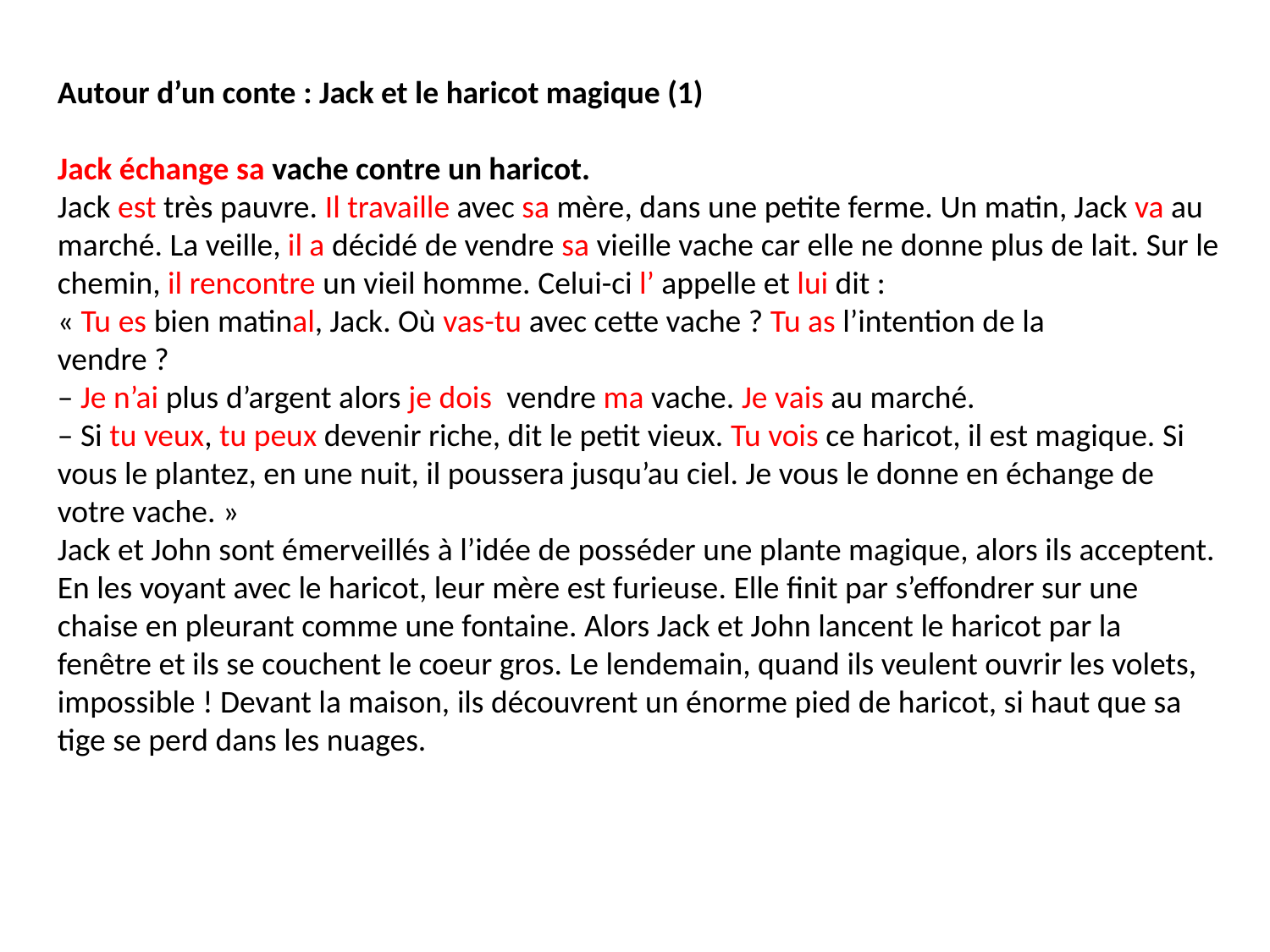

Autour d’un conte : Jack et le haricot magique (1)

Jack échange sa vache contre un haricot.
Jack est très pauvre. Il travaille avec sa mère, dans une petite ferme. Un matin, Jack va au marché. La veille, il a décidé de vendre sa vieille vache car elle ne donne plus de lait. Sur le chemin, il rencontre un vieil homme. Celui-ci l’ appelle et lui dit :
« Tu es bien matinal, Jack. Où vas-tu avec cette vache ? Tu as l’intention de la
vendre ?
– Je n’ai plus d’argent alors je dois  vendre ma vache. Je vais au marché.
– Si tu veux, tu peux devenir riche, dit le petit vieux. Tu vois ce haricot, il est magique. Si vous le plantez, en une nuit, il poussera jusqu’au ciel. Je vous le donne en échange de votre vache. »
Jack et John sont émerveillés à l’idée de posséder une plante magique, alors ils acceptent. En les voyant avec le haricot, leur mère est furieuse. Elle finit par s’effondrer sur une chaise en pleurant comme une fontaine. Alors Jack et John lancent le haricot par la fenêtre et ils se couchent le coeur gros. Le lendemain, quand ils veulent ouvrir les volets, impossible ! Devant la maison, ils découvrent un énorme pied de haricot, si haut que sa tige se perd dans les nuages.